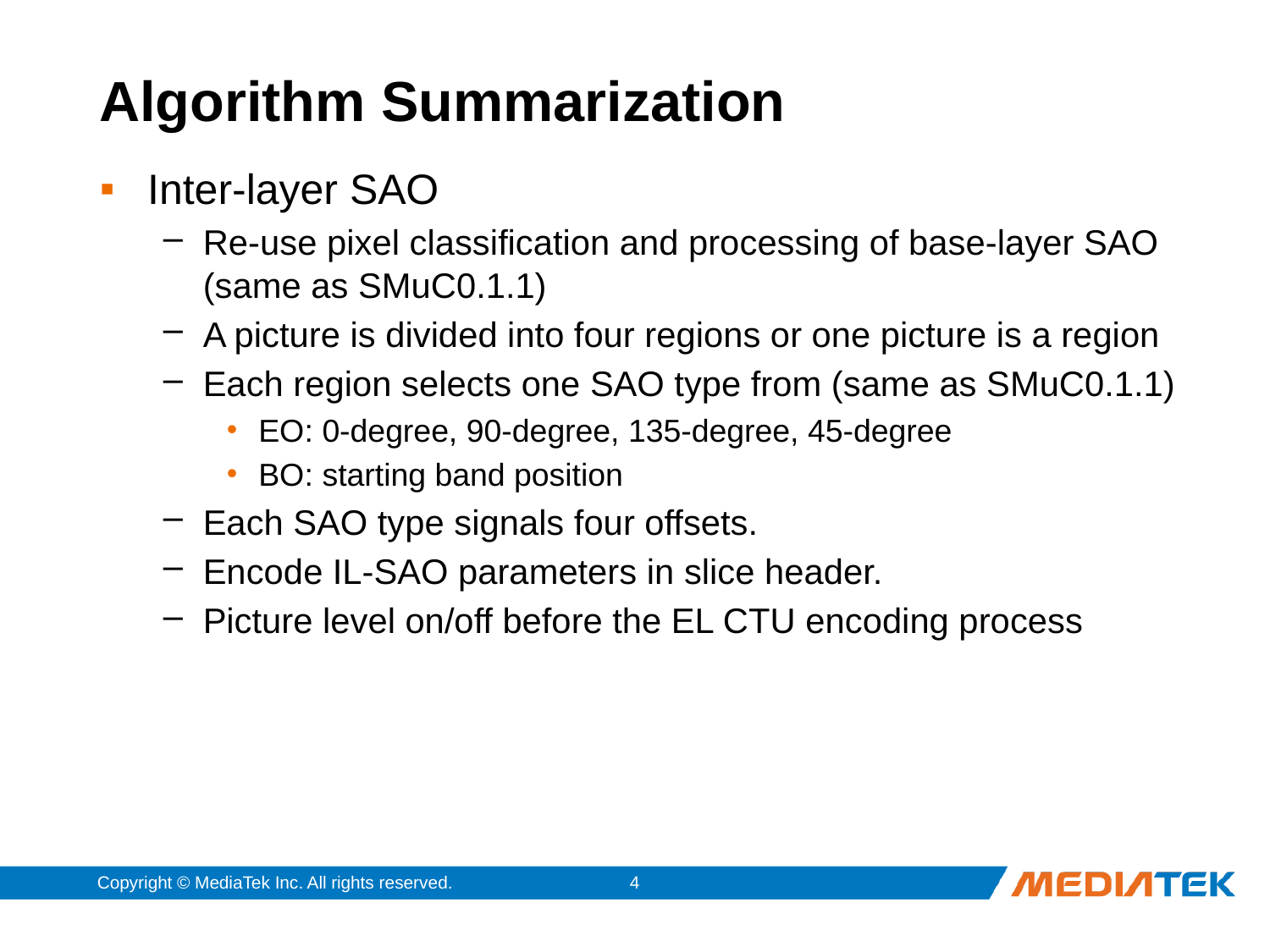

# Algorithm Summarization
Inter-layer SAO
Re-use pixel classification and processing of base-layer SAO (same as SMuC0.1.1)
A picture is divided into four regions or one picture is a region
Each region selects one SAO type from (same as SMuC0.1.1)
EO: 0-degree, 90-degree, 135-degree, 45-degree
BO: starting band position
Each SAO type signals four offsets.
Encode IL-SAO parameters in slice header.
Picture level on/off before the EL CTU encoding process
Copyright © MediaTek Inc. All rights reserved.
4